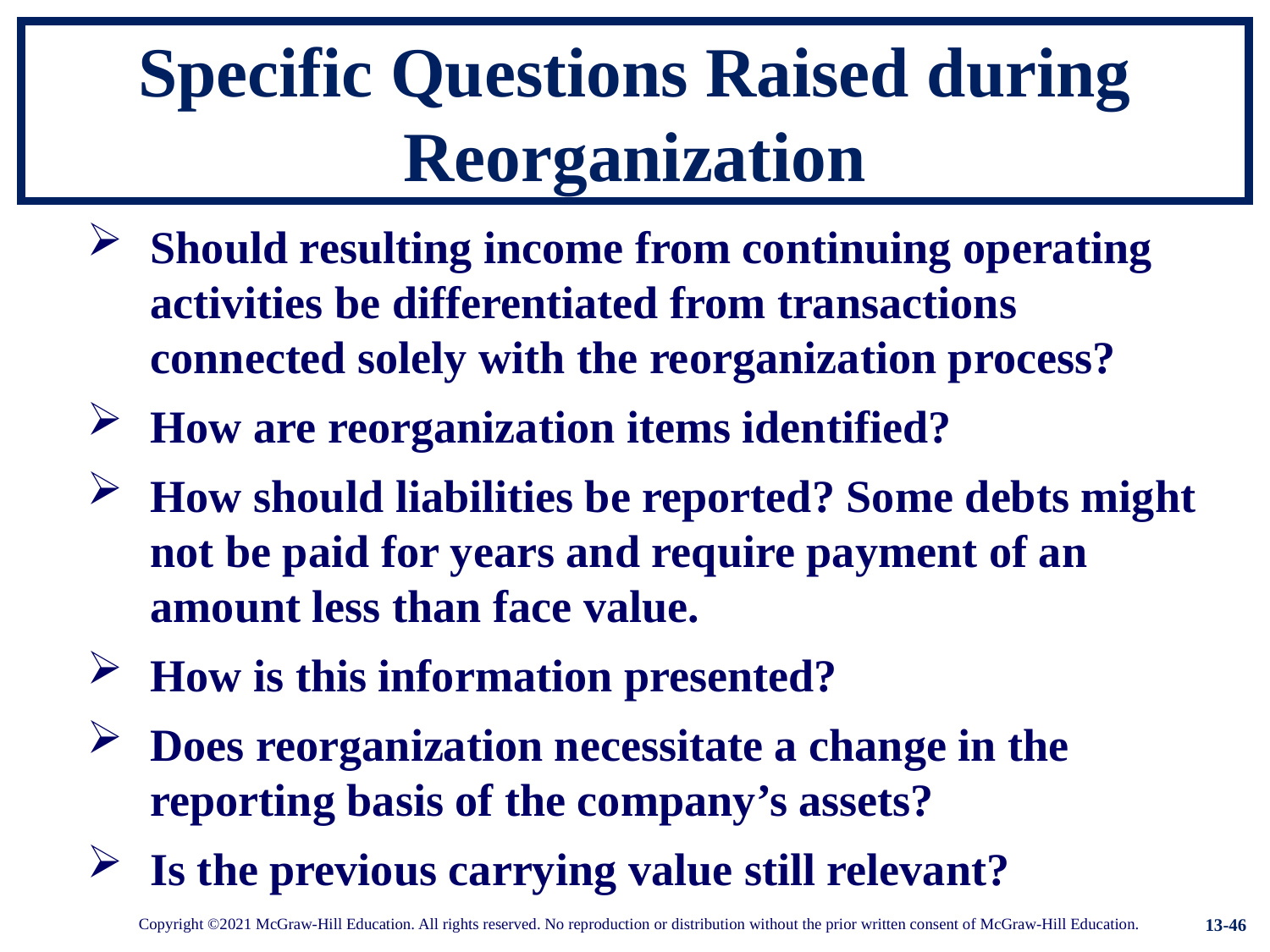

# Specific Questions Raised during Reorganization
Should resulting income from continuing operating activities be differentiated from transactions connected solely with the reorganization process?
How are reorganization items identified?
How should liabilities be reported? Some debts might not be paid for years and require payment of an amount less than face value.
How is this information presented?
Does reorganization necessitate a change in the reporting basis of the company’s assets?
Is the previous carrying value still relevant?
13-46
Copyright ©2021 McGraw-Hill Education. All rights reserved. No reproduction or distribution without the prior written consent of McGraw-Hill Education.